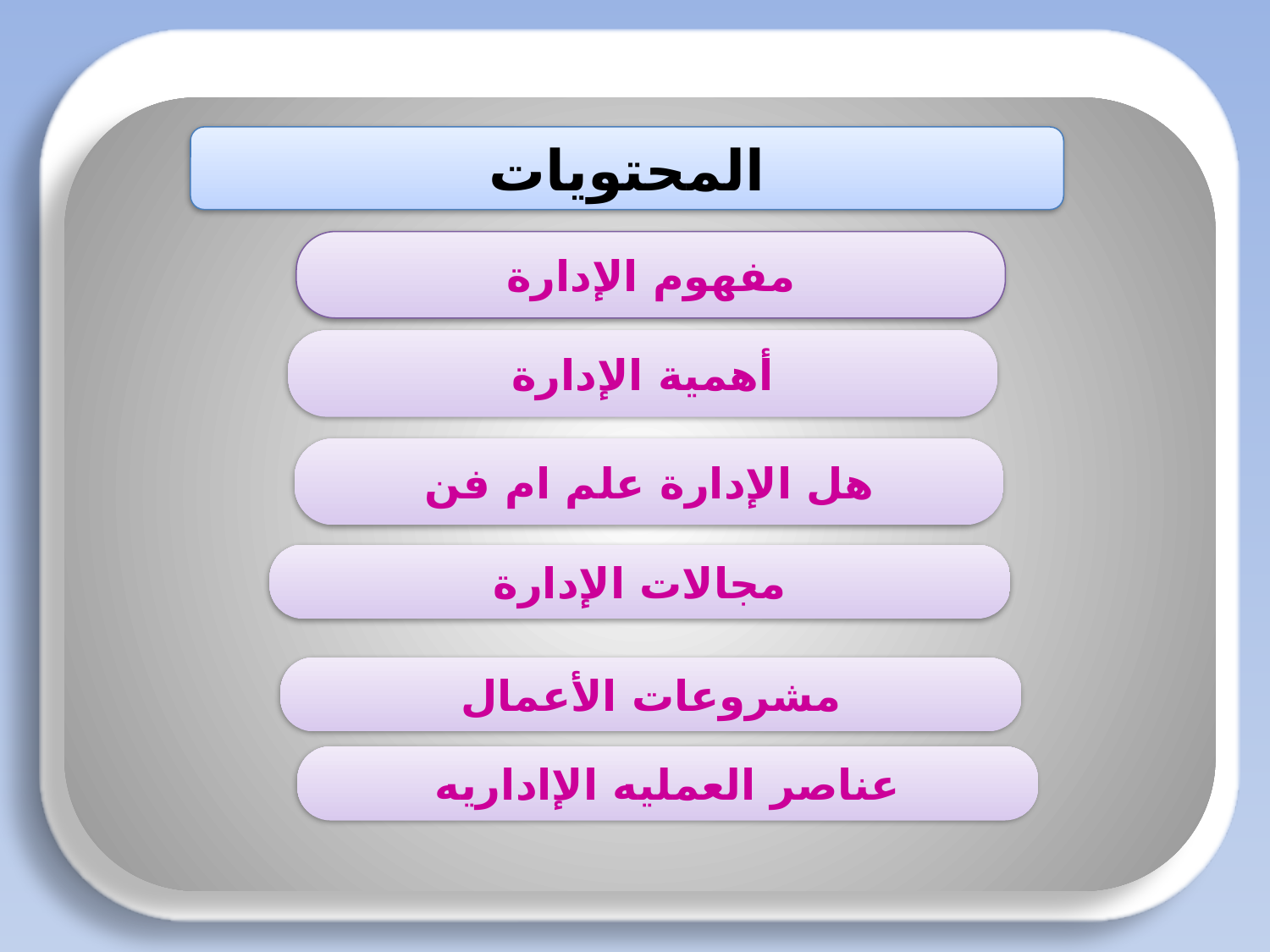

المحتويات
مفهوم الإدارة
#
أهمية الإدارة
 هل الإدارة علم ام فن

مجالات الإدارة
مشروعات الأعمال
عناصر العمليه الإاداريه